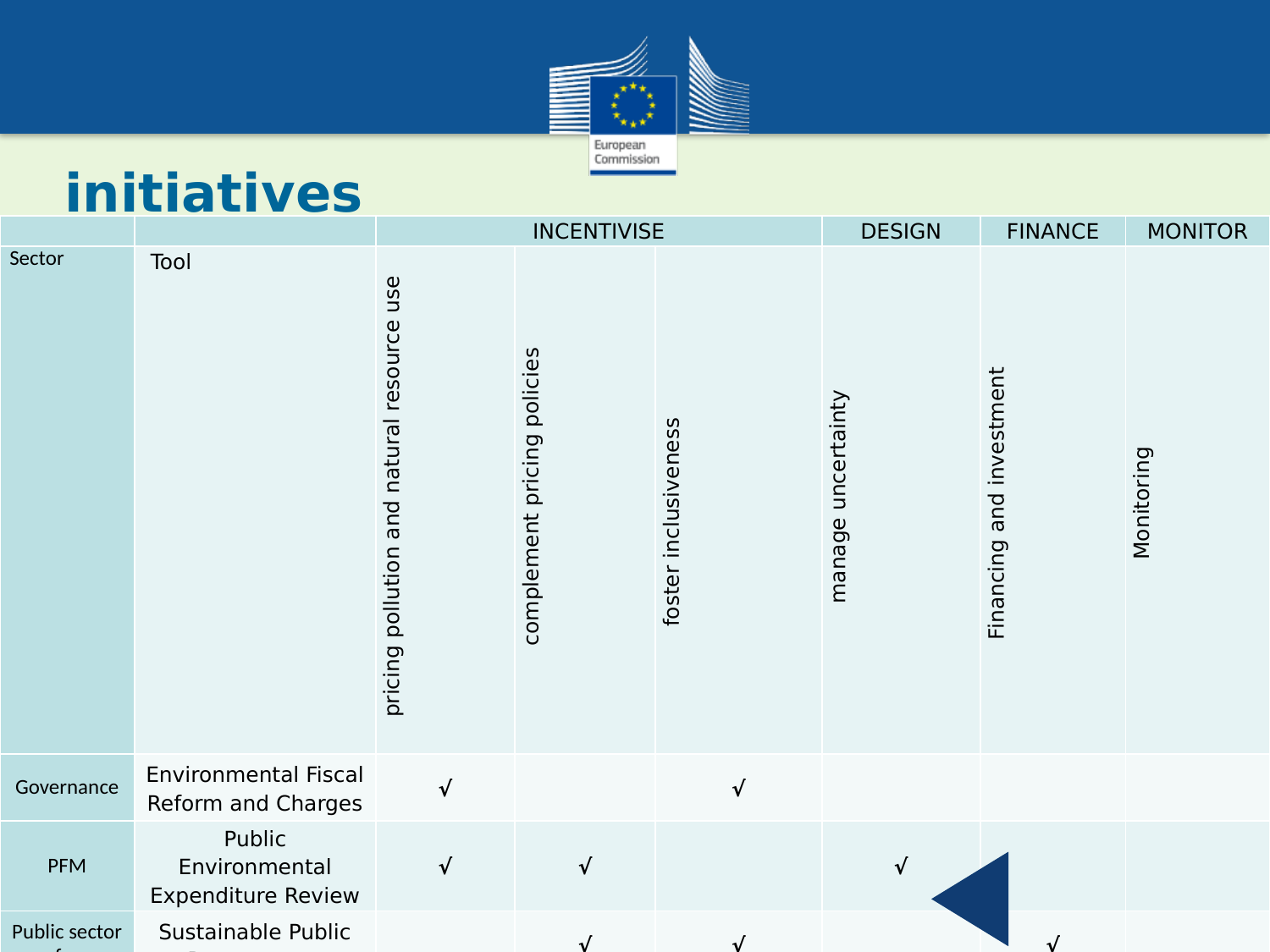

# initiatives
|  |  | INCENTIVISE |  |  | DESIGN | FINANCE | MONITOR |
| --- | --- | --- | --- | --- | --- | --- | --- |
| Sector | Tool | pricing pollution and natural resource use | complement pricing policies | foster inclusiveness | manage uncertainty | Financing and investment | Monitoring |
| Governance | Environmental Fiscal Reform and Charges | √ |  | √ |  |  |  |
| PFM | Public Environmental Expenditure Review | √ | √ |  | √ |  |  |
| Public sector reform | Sustainable Public Procurement |  | √ | √ |  | √ |  |
| All | Strategic Environmental Assessment |  | √ | √ |  |  |  |
| Social net | Social Protection Instruments |  | √ | √ |  | √ |  |
| Natural resource sectors | Payment for Environmental Services | √ |  | √ |  | √ |  |
| Private sector | Certification for Sustainable Production |  |  | √ |  | √ | √ |

23